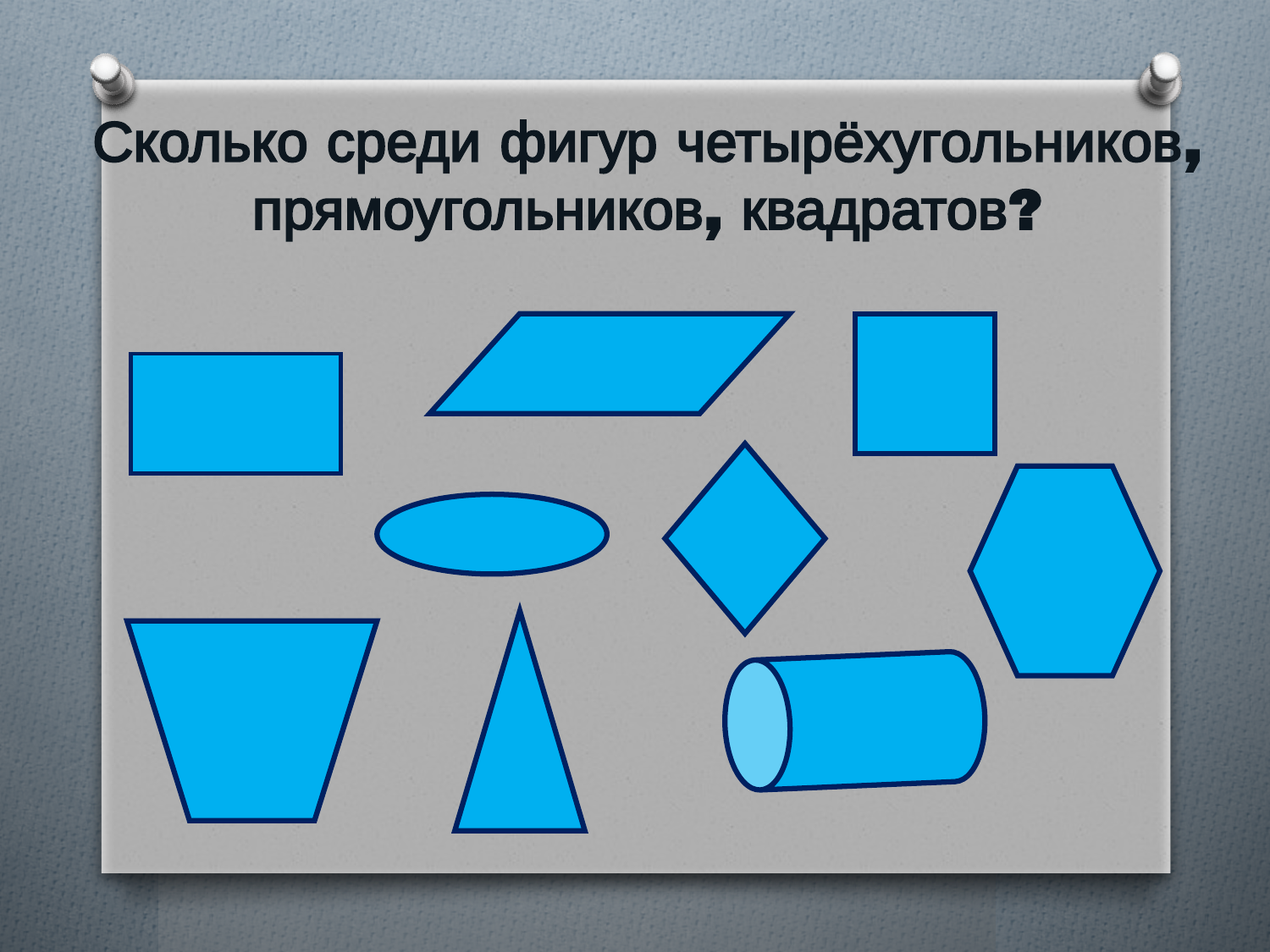

# Сколько среди фигур четырёхугольников, прямоугольников, квадратов?